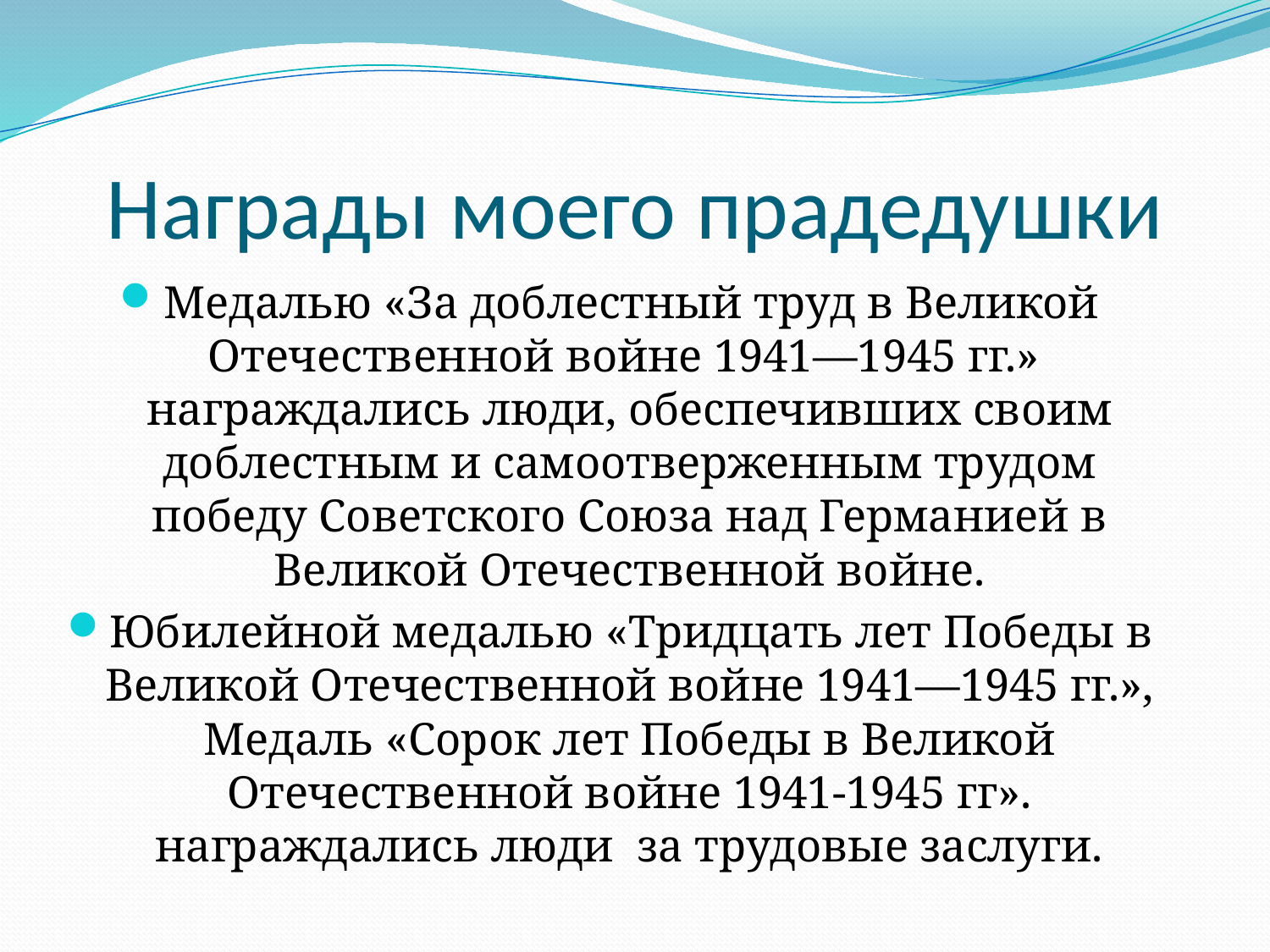

# Награды моего прадедушки
Медалью «За доблестный труд в Великой Отечественной войне 1941—1945 гг.»  награждались люди, обеспечивших своим доблестным и самоотверженным трудом победу Советского Союза над Германией в Великой Отечественной войне.
Юбилейной медалью «Тридцать лет Победы в Великой Отечественной войне 1941—1945 гг.», Медаль «Сорок лет Победы в Великой Отечественной войне 1941-1945 гг». награждались люди  за трудовые заслуги.